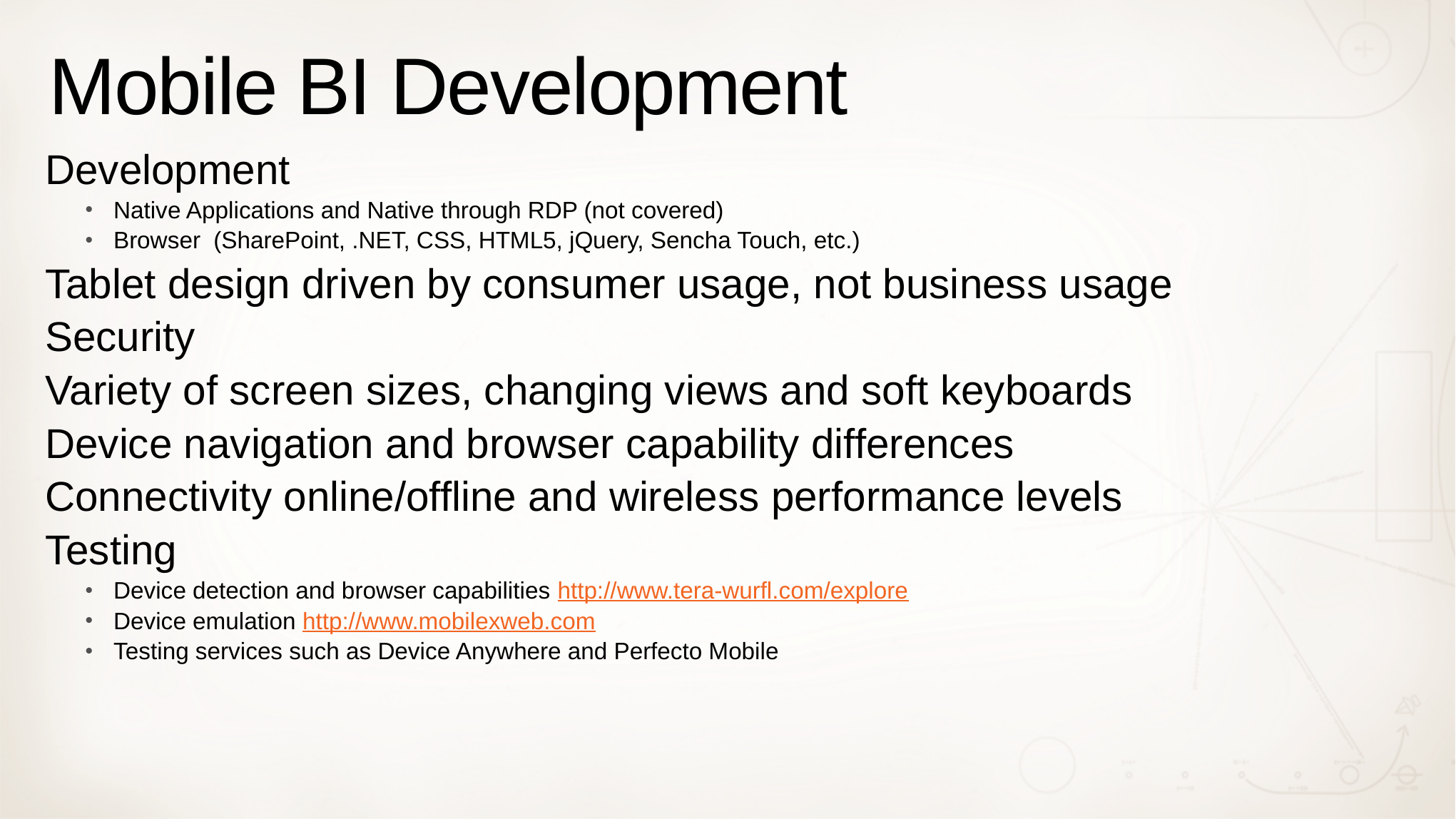

# Mobile BI Development
Development
Native Applications and Native through RDP (not covered)
Browser  (SharePoint, .NET, CSS, HTML5, jQuery, Sencha Touch, etc.)
Tablet design driven by consumer usage, not business usage
Security
Variety of screen sizes, changing views and soft keyboards
Device navigation and browser capability differences
Connectivity online/offline and wireless performance levels
Testing
Device detection and browser capabilities http://www.tera-wurfl.com/explore
Device emulation http://www.mobilexweb.com
Testing services such as Device Anywhere and Perfecto Mobile